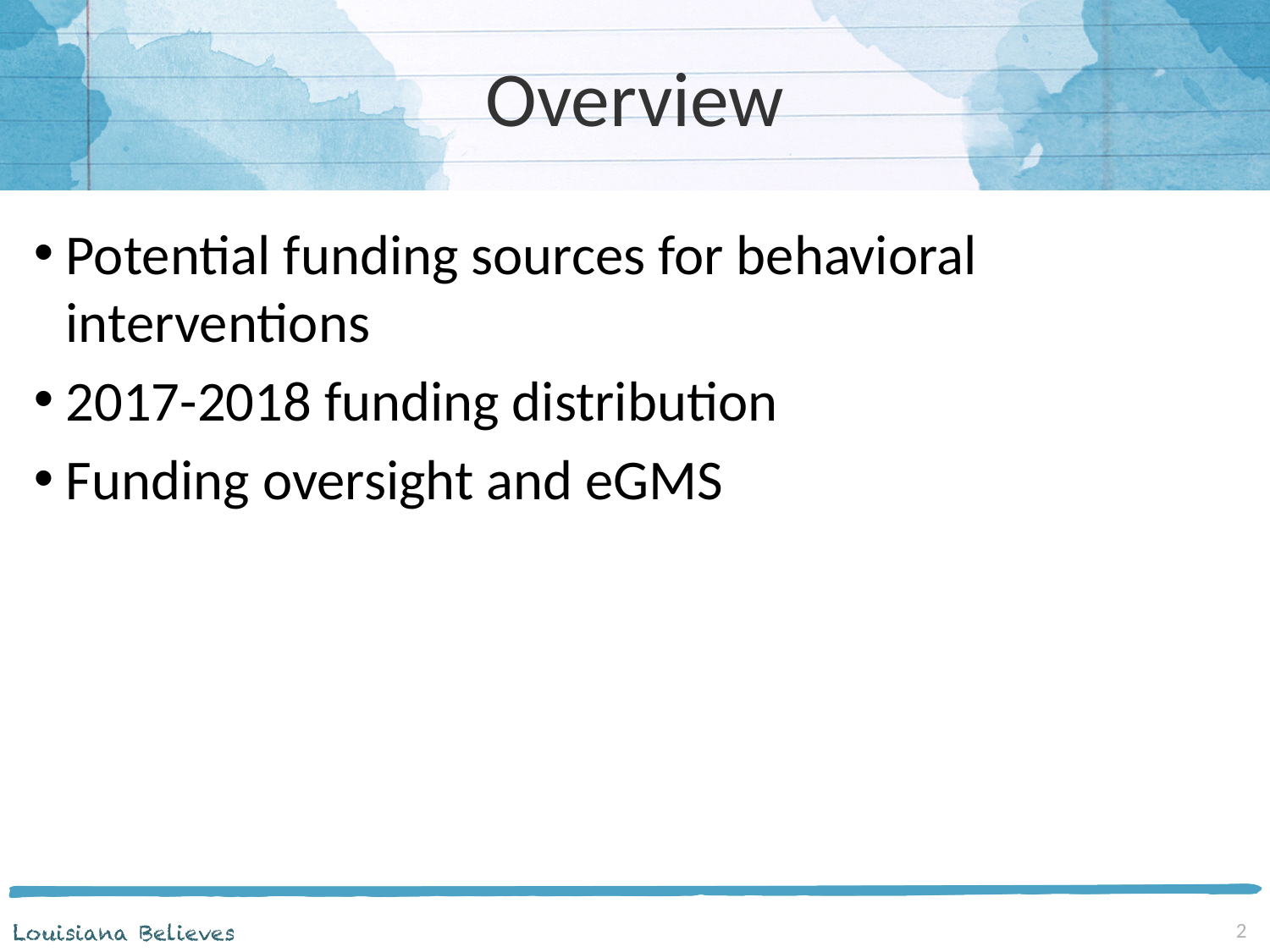

# Overview
Potential funding sources for behavioral interventions
2017-2018 funding distribution
Funding oversight and eGMS
2